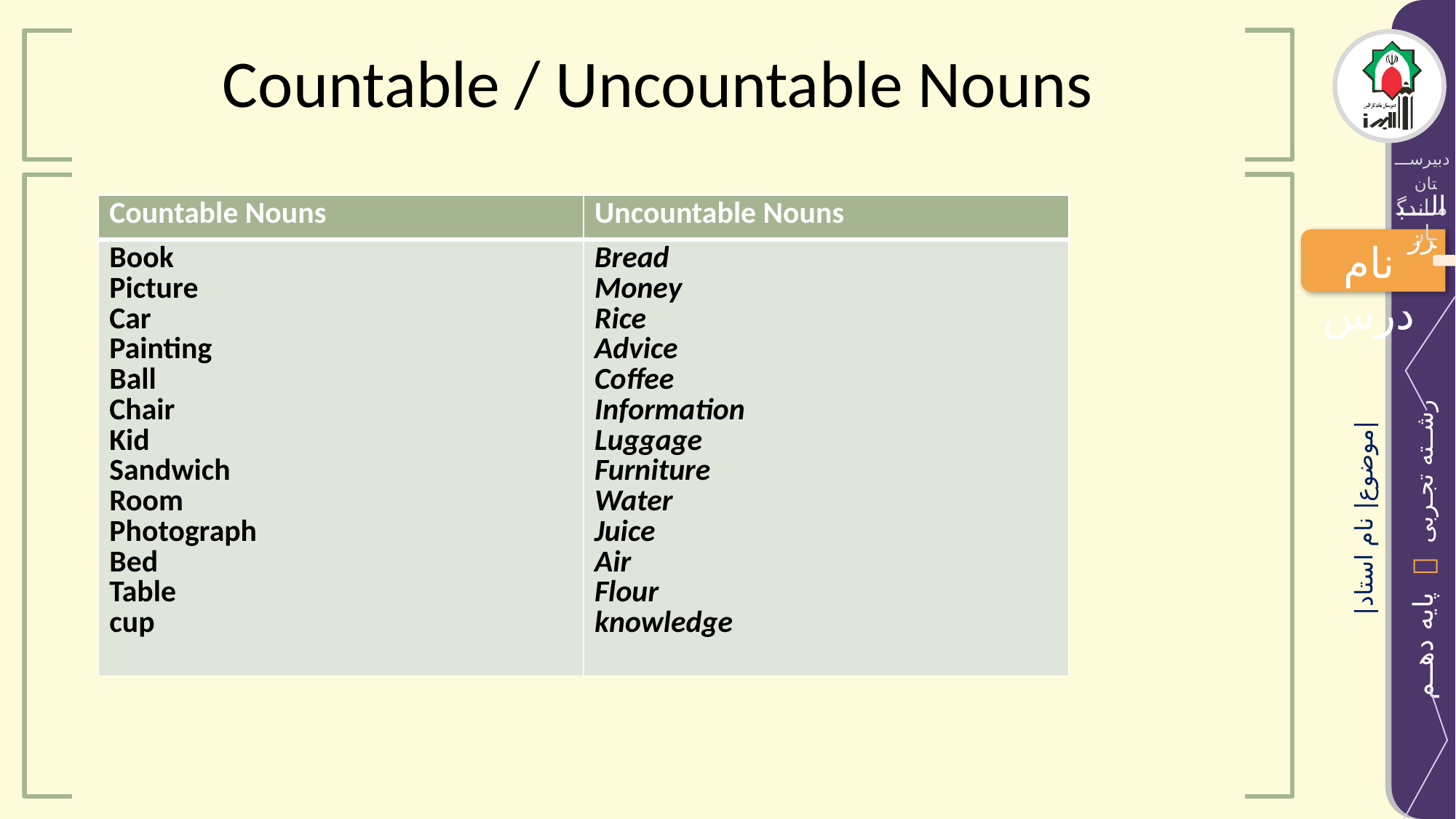

Countable / Uncountable Nouns
| Countable Nouns | Uncountable Nouns |
| --- | --- |
| Book Picture Car Painting Ball Chair Kid Sandwich Room Photograph Bed Table cup | Bread Money Rice Advice Coffee Information Luggage Furniture Water Juice Air Flour knowledge |